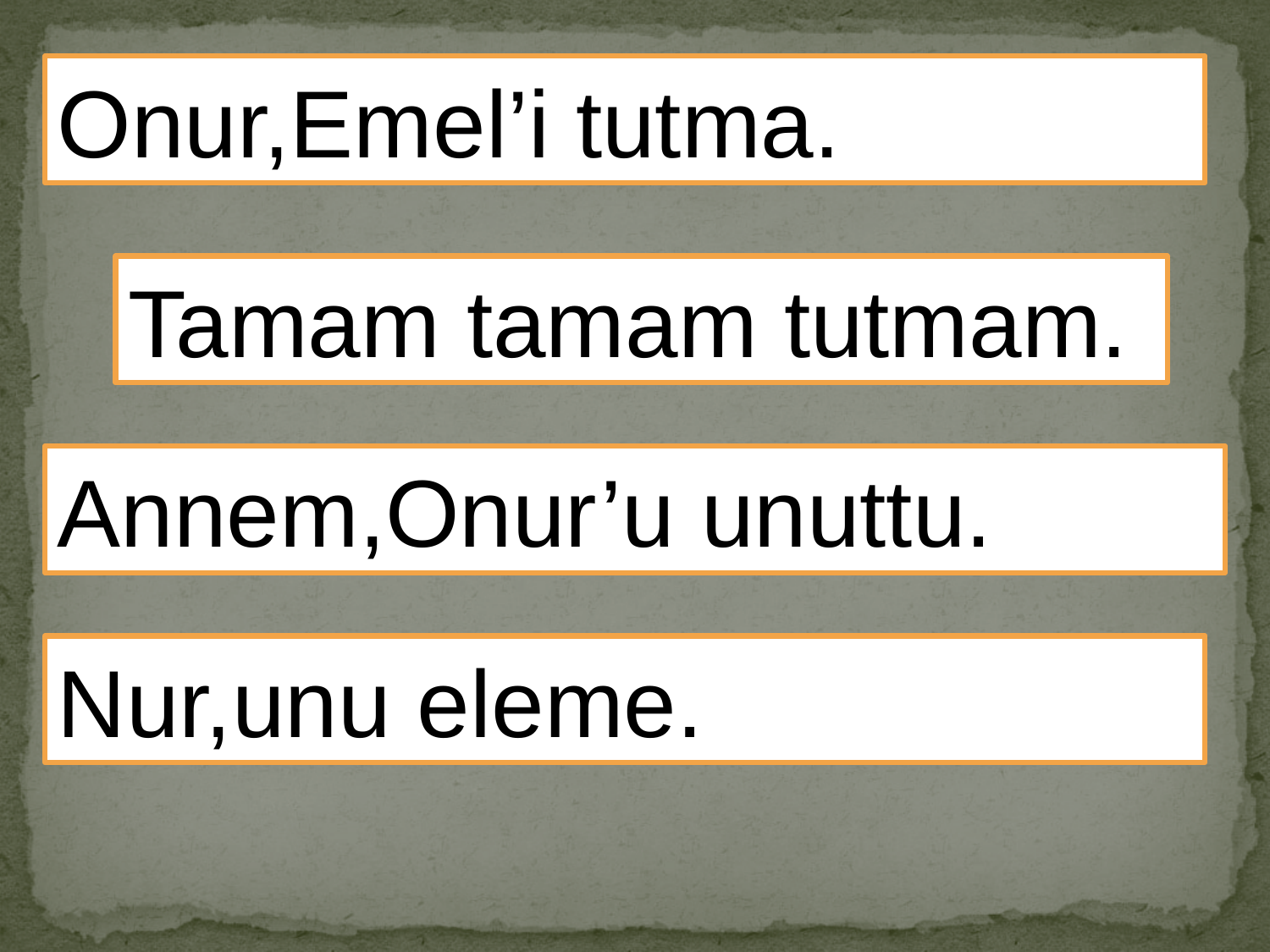

Onur,Emel’i tutma.
Tamam tamam tutmam.
Annem,Onur’u unuttu.
Nur,unu eleme.